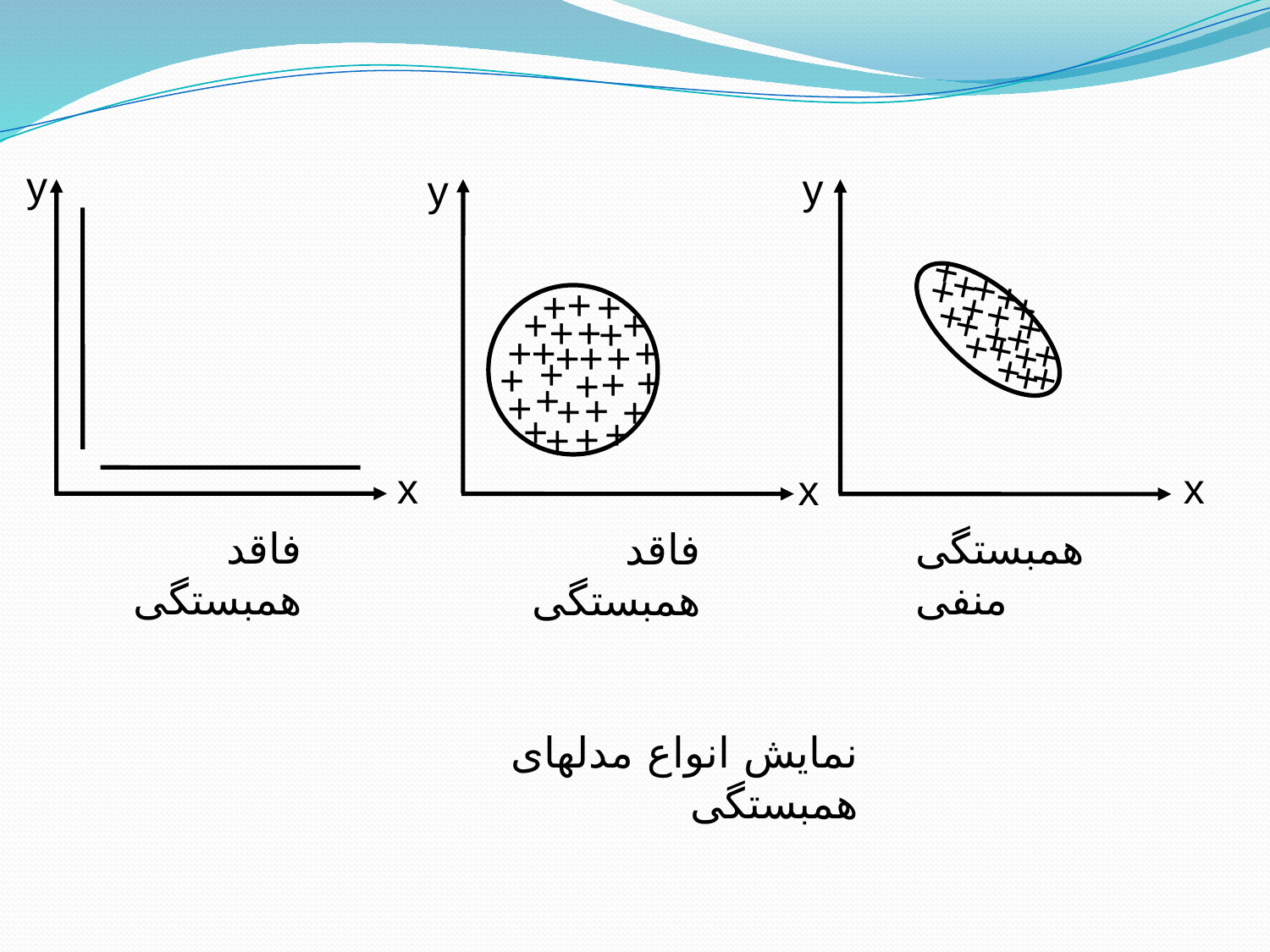

y
y
y

+
+
+
+
+
+
+
+

+
+

+
+
+
+
+
+
+
+
+
+
+
+
+
+
+
+
+
+
+
+
+
+
+
+
+
+
+
+
+
+
+
+
+
+
+
+
+
+
x
x
x

فاقد همبستگی
همبستگی منفی
فاقد همبستگی
نمایش انواع مدلهای همبستگی